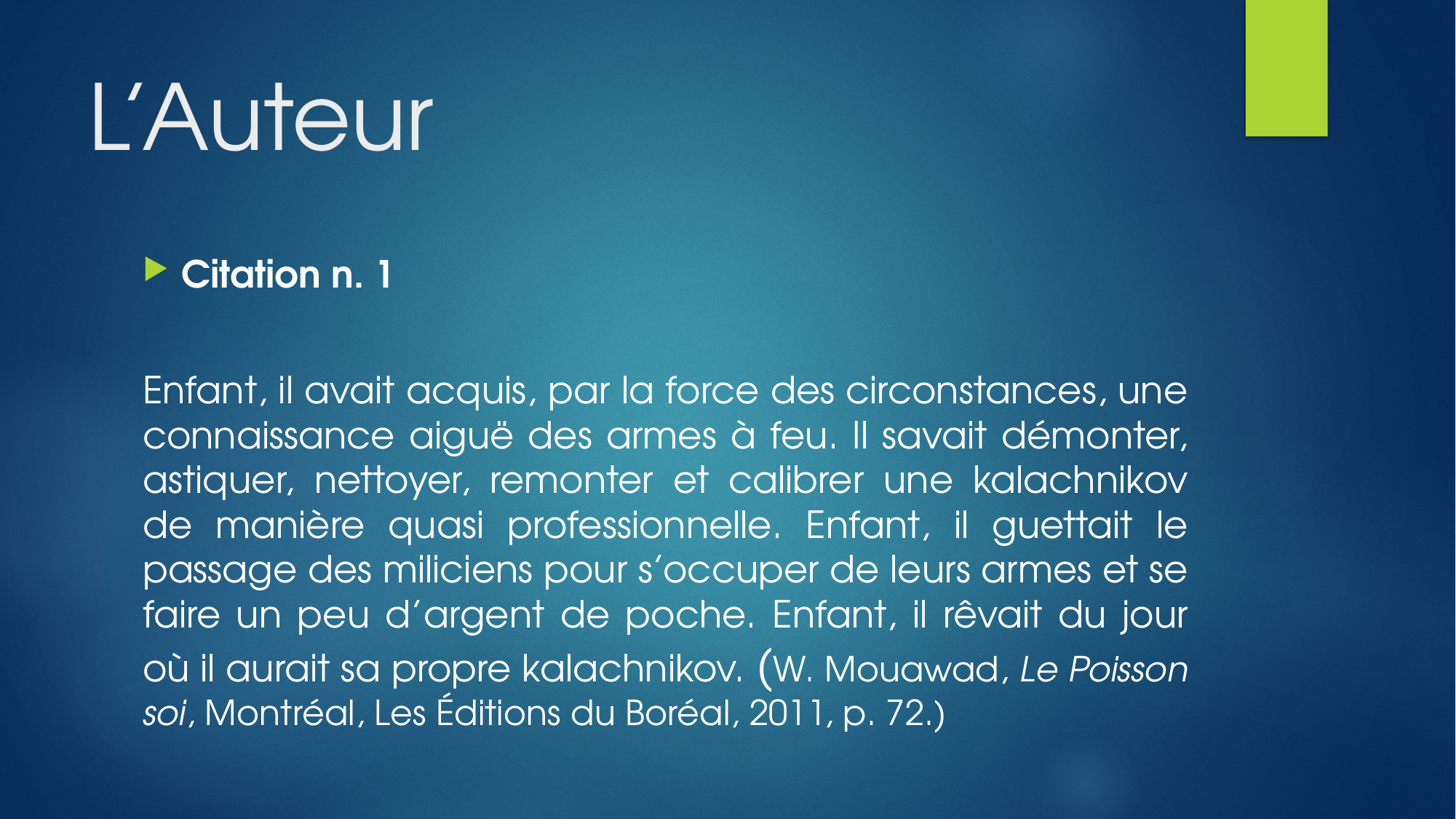

# L’Auteur
Citation n. 1

Enfant, il avait acquis, par la force des circonstances, une connaissance aiguë des armes à feu. Il savait démonter, astiquer, nettoyer, remonter et calibrer une kalachnikov de manière quasi professionnelle. Enfant, il guettait le passage des miliciens pour s’occuper de leurs armes et se faire un peu d’argent de poche. Enfant, il rêvait du jour où il aurait sa propre kalachnikov. (W. Mouawad, Le Poisson soi, Montréal, Les Éditions du Boréal, 2011, p. 72.)